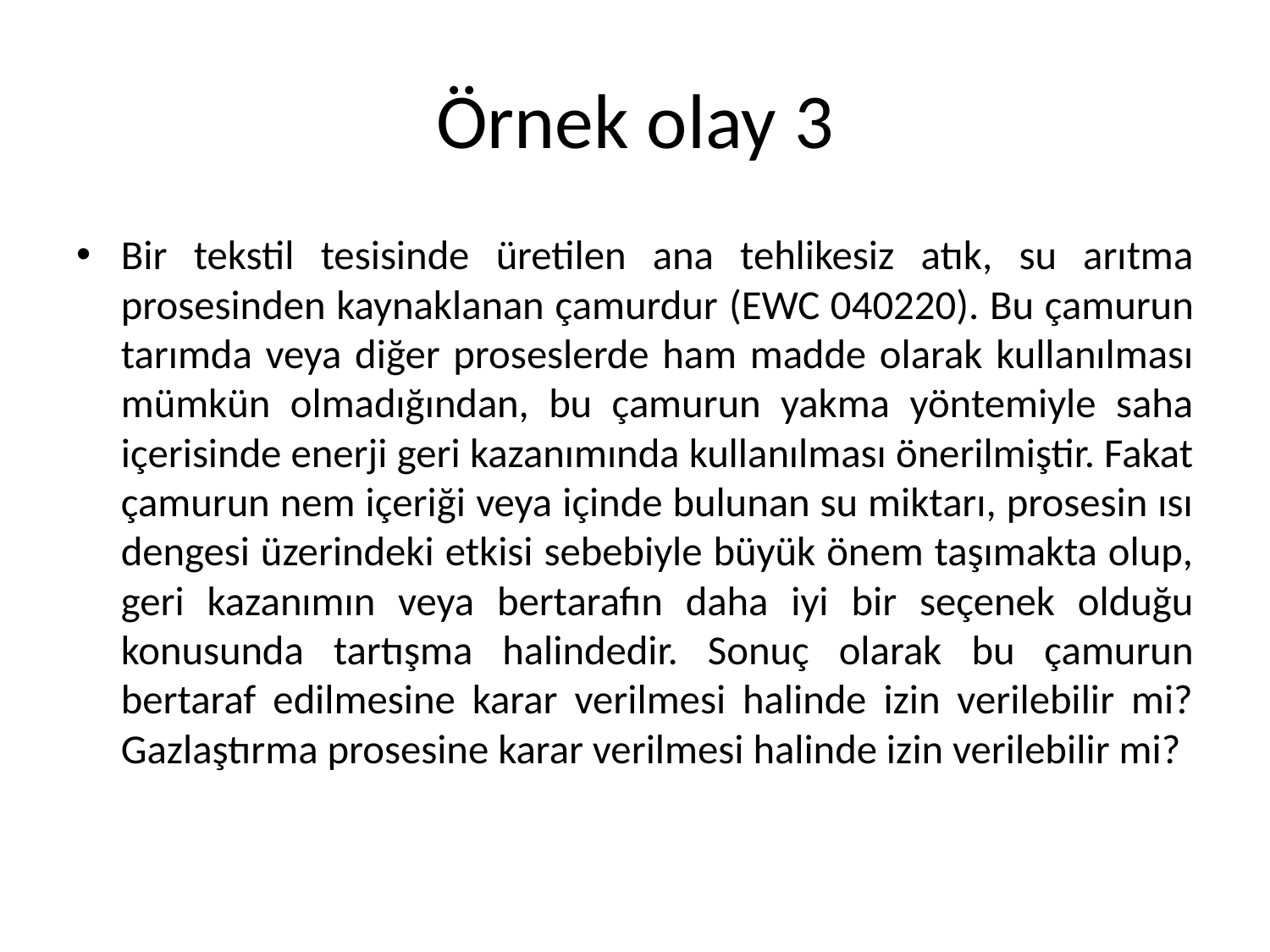

# Örnek olay 3
Bir tekstil tesisinde üretilen ana tehlikesiz atık, su arıtma prosesinden kaynaklanan çamurdur (EWC 040220). Bu çamurun tarımda veya diğer proseslerde ham madde olarak kullanılması mümkün olmadığından, bu çamurun yakma yöntemiyle saha içerisinde enerji geri kazanımında kullanılması önerilmiştir. Fakat çamurun nem içeriği veya içinde bulunan su miktarı, prosesin ısı dengesi üzerindeki etkisi sebebiyle büyük önem taşımakta olup, geri kazanımın veya bertarafın daha iyi bir seçenek olduğu konusunda tartışma halindedir. Sonuç olarak bu çamurun bertaraf edilmesine karar verilmesi halinde izin verilebilir mi? Gazlaştırma prosesine karar verilmesi halinde izin verilebilir mi?